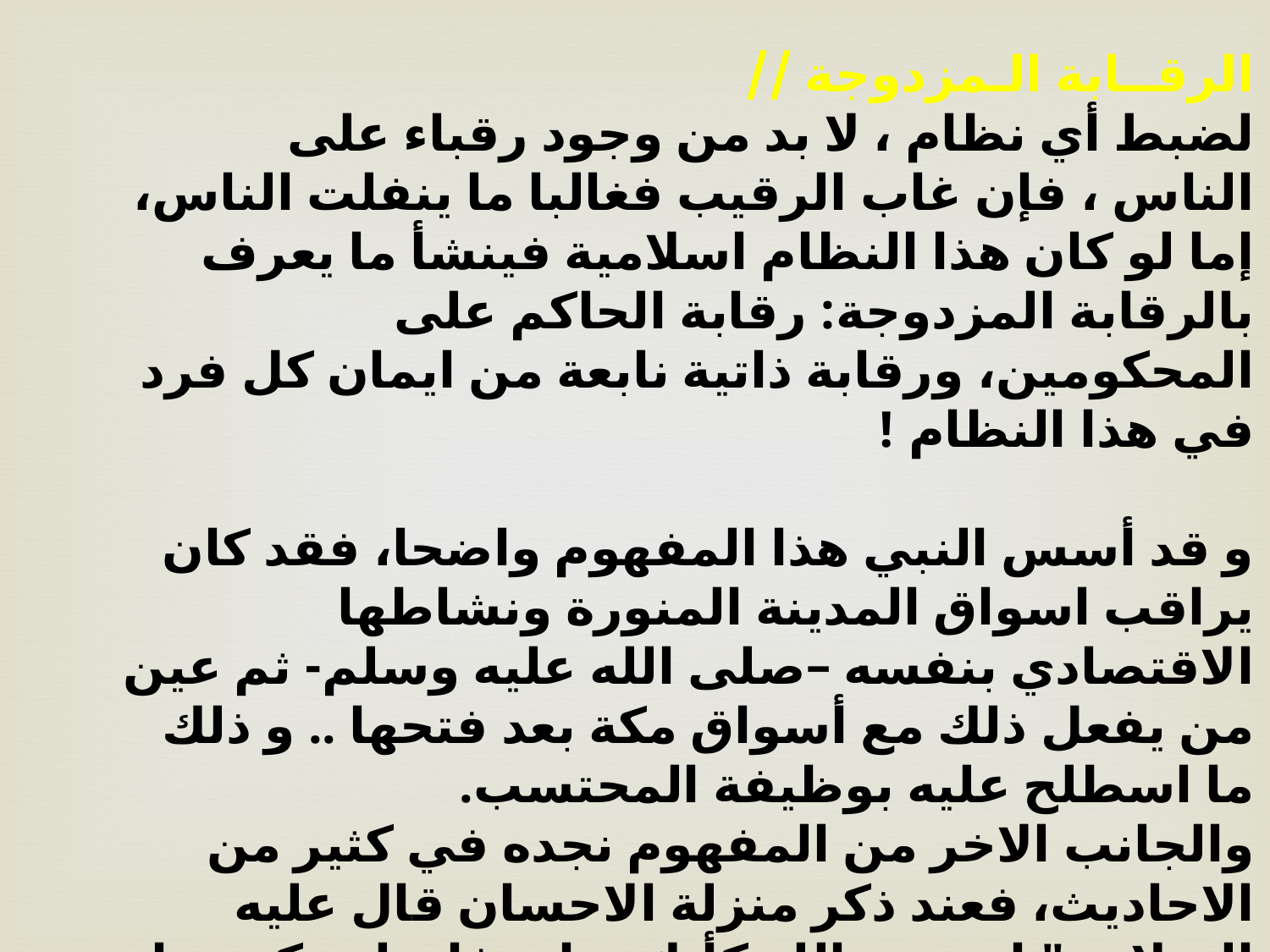

الرقــابة الـمزدوجة //
لضبط أي نظام ، لا بد من وجود رقباء على الناس ، فإن غاب الرقيب فغالبا ما ينفلت الناس، إما لو كان هذا النظام اسلامية فينشأ ما يعرف بالرقابة المزدوجة: رقابة الحاكم على المحكومين، ورقابة ذاتية نابعة من ايمان كل فرد في هذا النظام !
و قد أسس النبي هذا المفهوم واضحا، فقد كان يراقب اسواق المدينة المنورة ونشاطها الاقتصادي بنفسه –صلى الله عليه وسلم- ثم عين من يفعل ذلك مع أسواق مكة بعد فتحها .. و ذلك ما اسطلح عليه بوظيفة المحتسب.
والجانب الاخر من المفهوم نجده في كثير من الاحاديث، فعند ذكر منزلة الاحسان قال عليه السلام :" ان تعبد الله كأنك تراه، فإن لم تكن تراه فإنه يراك" .. و " من غشنا فليس منا" .. وأحاديث كثيرة لتعظيم أمر الرقابة الذاتية